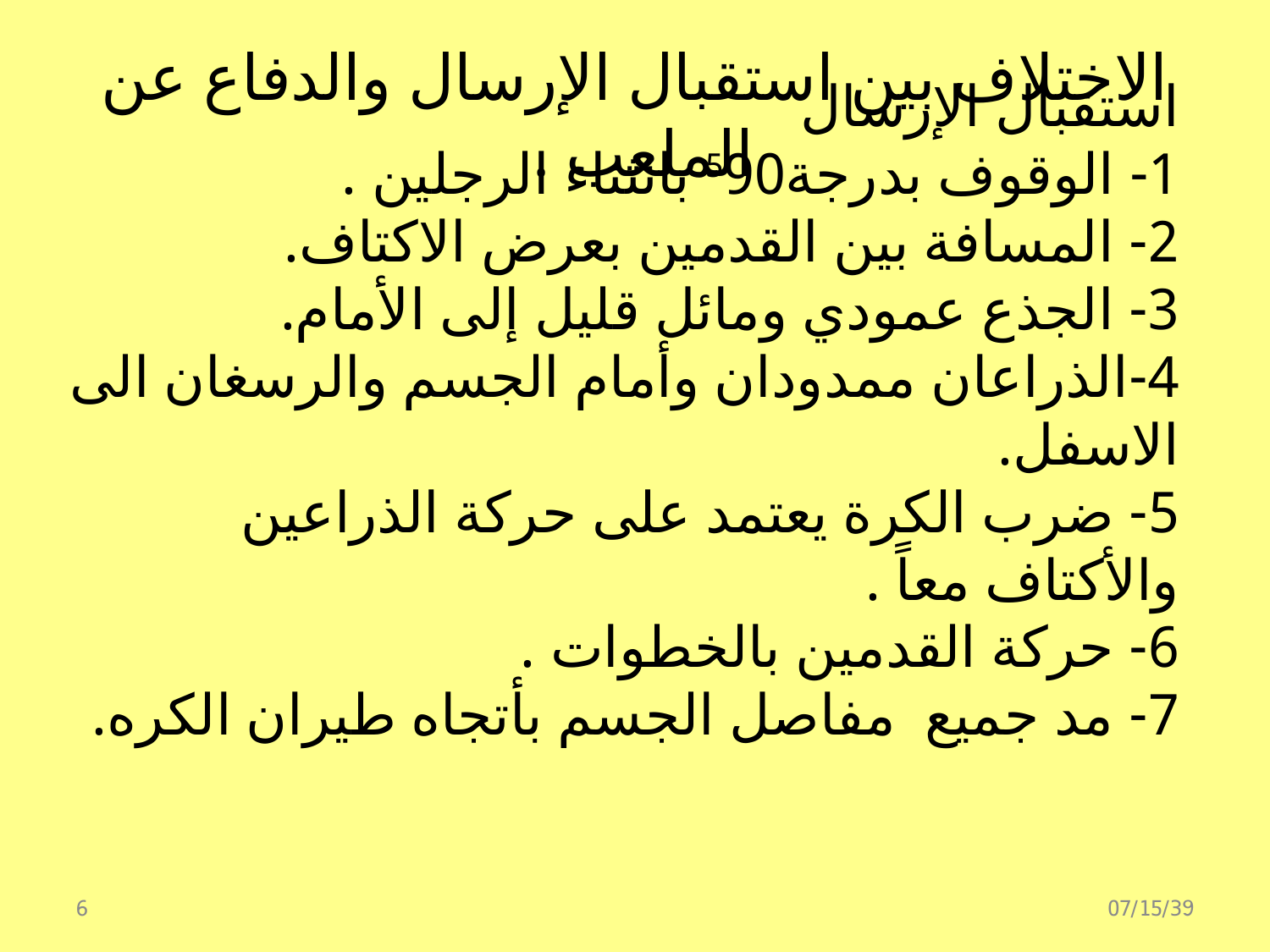

# الاختلاف بين استقبال الإرسال والدفاع عن الملعب .
استقبال الإرسال
1- الوقوف بدرجة590 بانثناء الرجلين .
2- المسافة بين القدمين بعرض الاكتاف.
3- الجذع عمودي ومائل قليل إلى الأمام.
4-الذراعان ممدودان وأمام الجسم والرسغان الى الاسفل.
5- ضرب الكرة يعتمد على حركة الذراعين والأكتاف معاً .
6- حركة القدمين بالخطوات .
7- مد جميع  مفاصل الجسم بأتجاه طيران الكره.

6
07/15/39